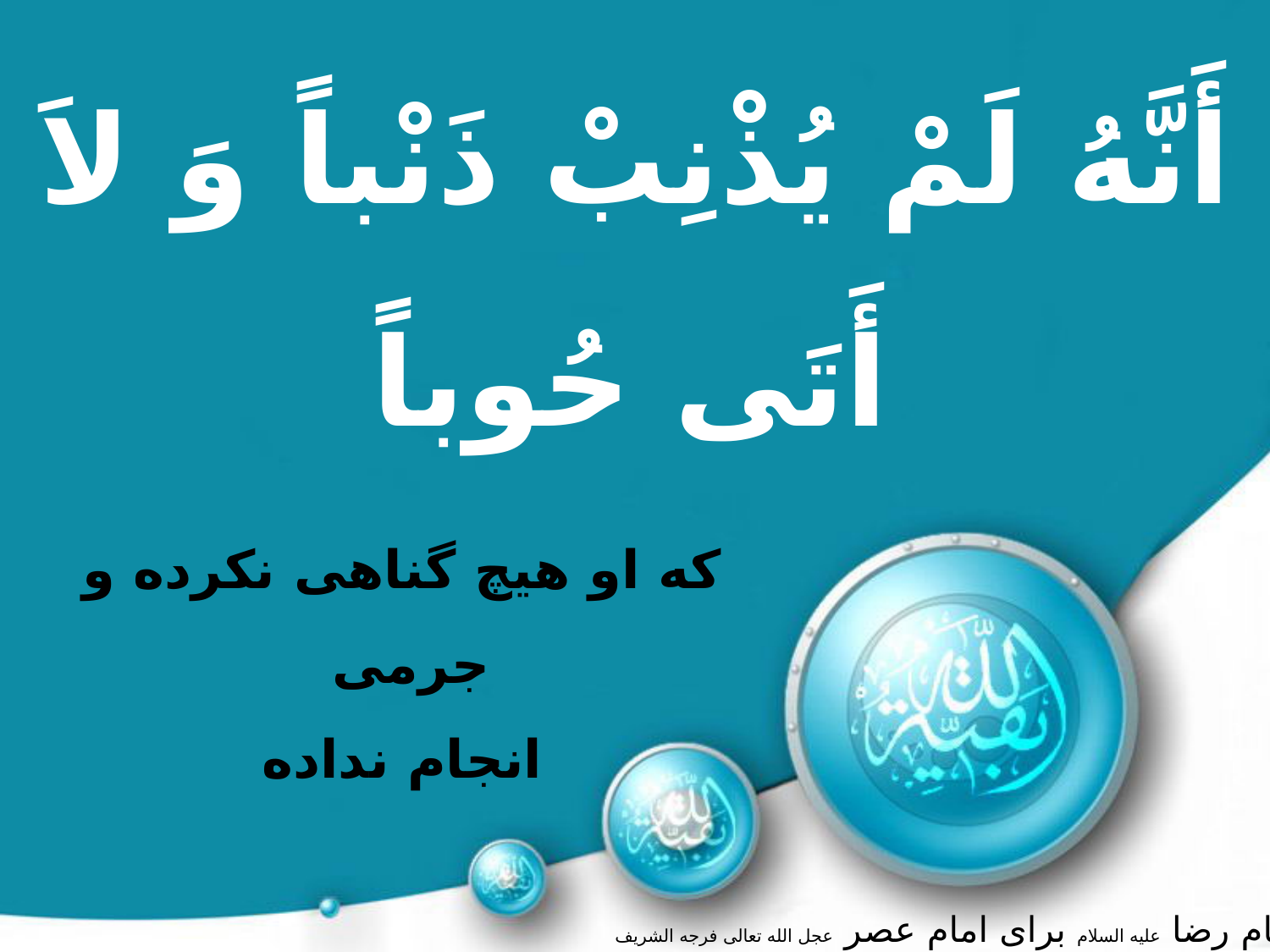

أَنَّهُ لَمْ يُذْنِبْ ذَنْباً وَ لاَ أَتَى حُوباً
كه او هيچ گناهى نكرده و جرمى
انجام نداده